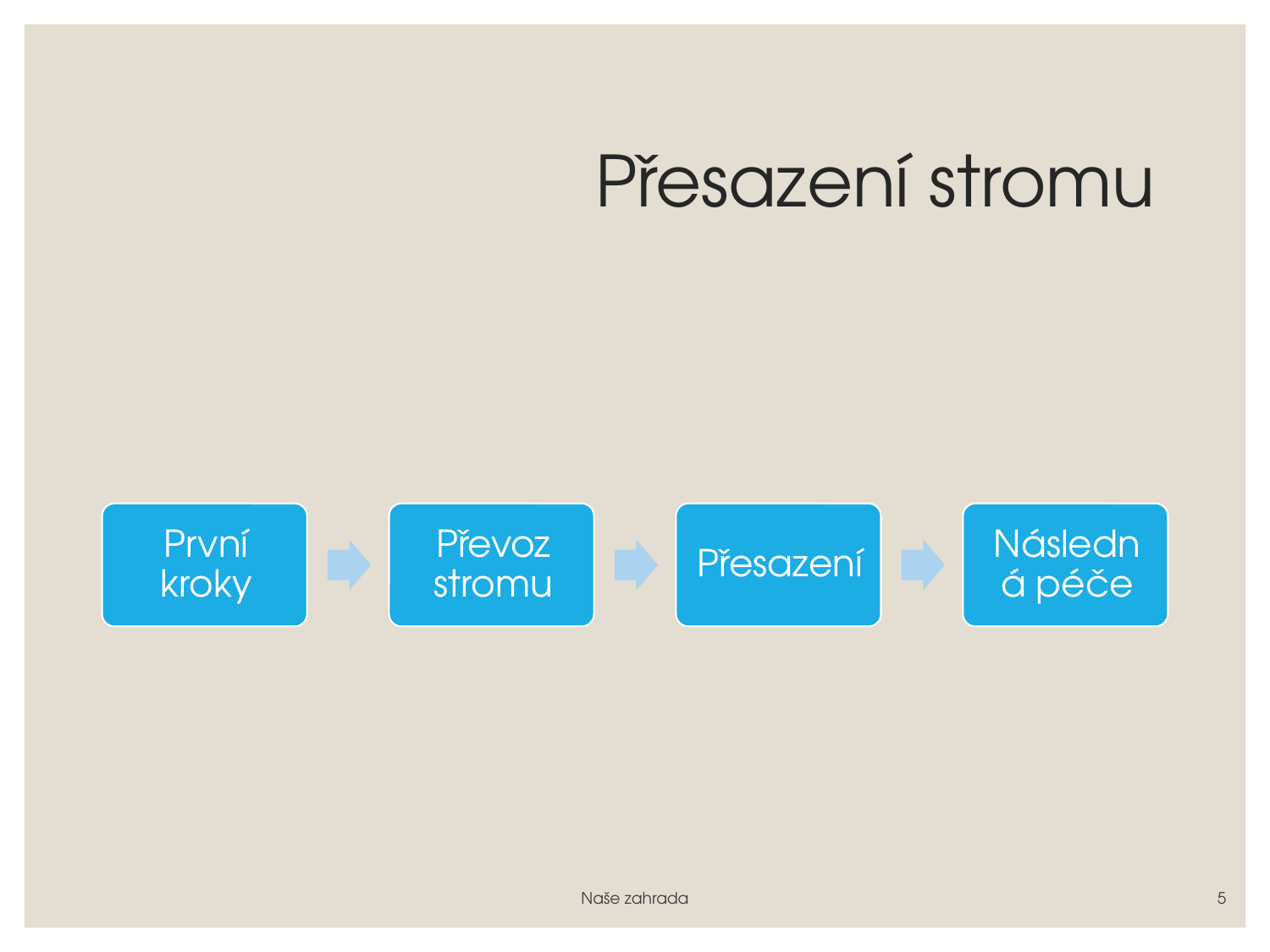

# Přesazení stromu
První kroky

Převoz stromu

Přesazení

Následná péče
Naše zahrada
5